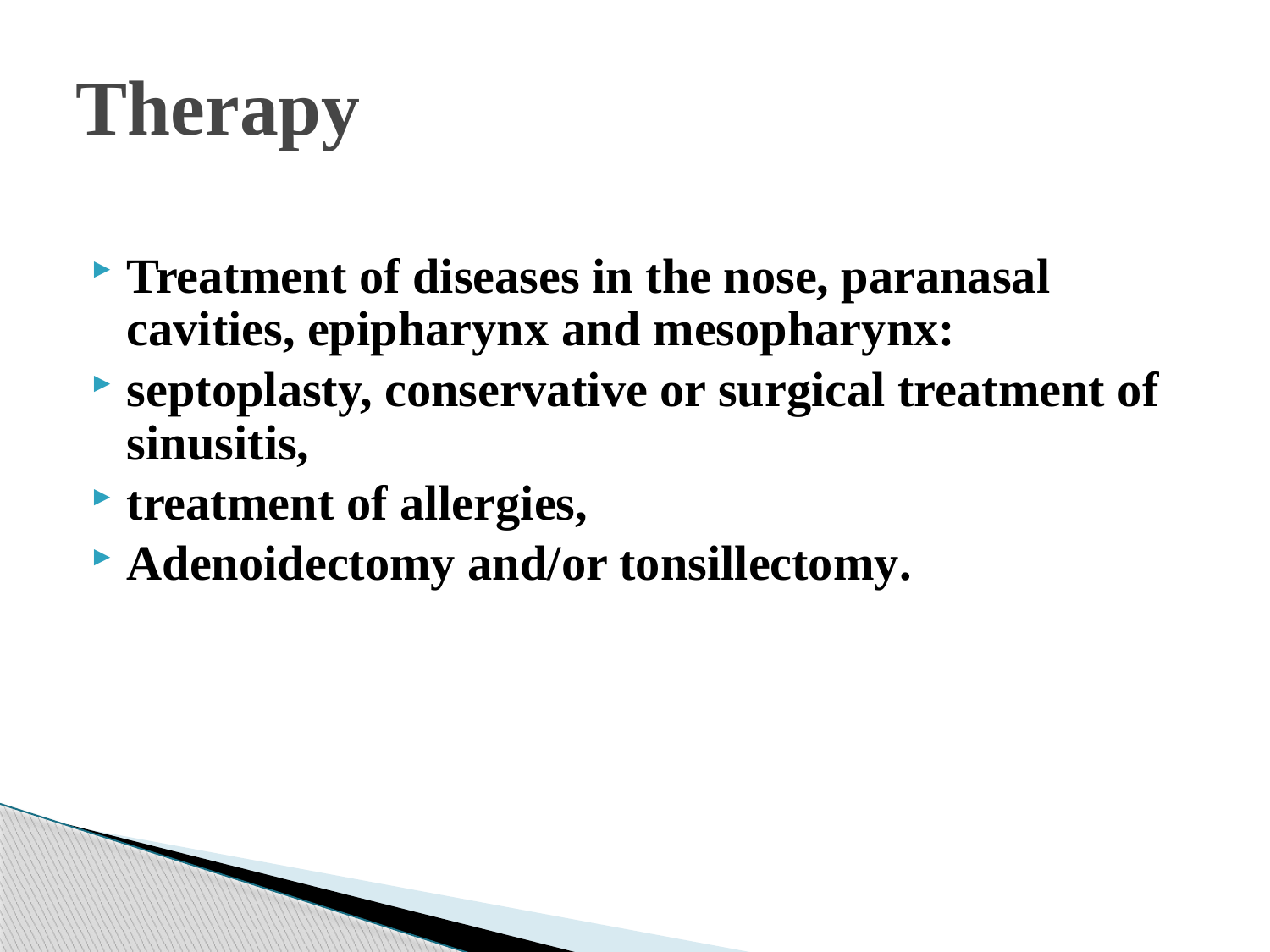

# Therapy

Treatment of diseases in the nose, paranasal cavities, epipharynx and mesopharynx:
septoplasty, conservative or surgical treatment of sinusitis,
treatment of allergies,
Adenoidectomy and/or tonsillectomy.